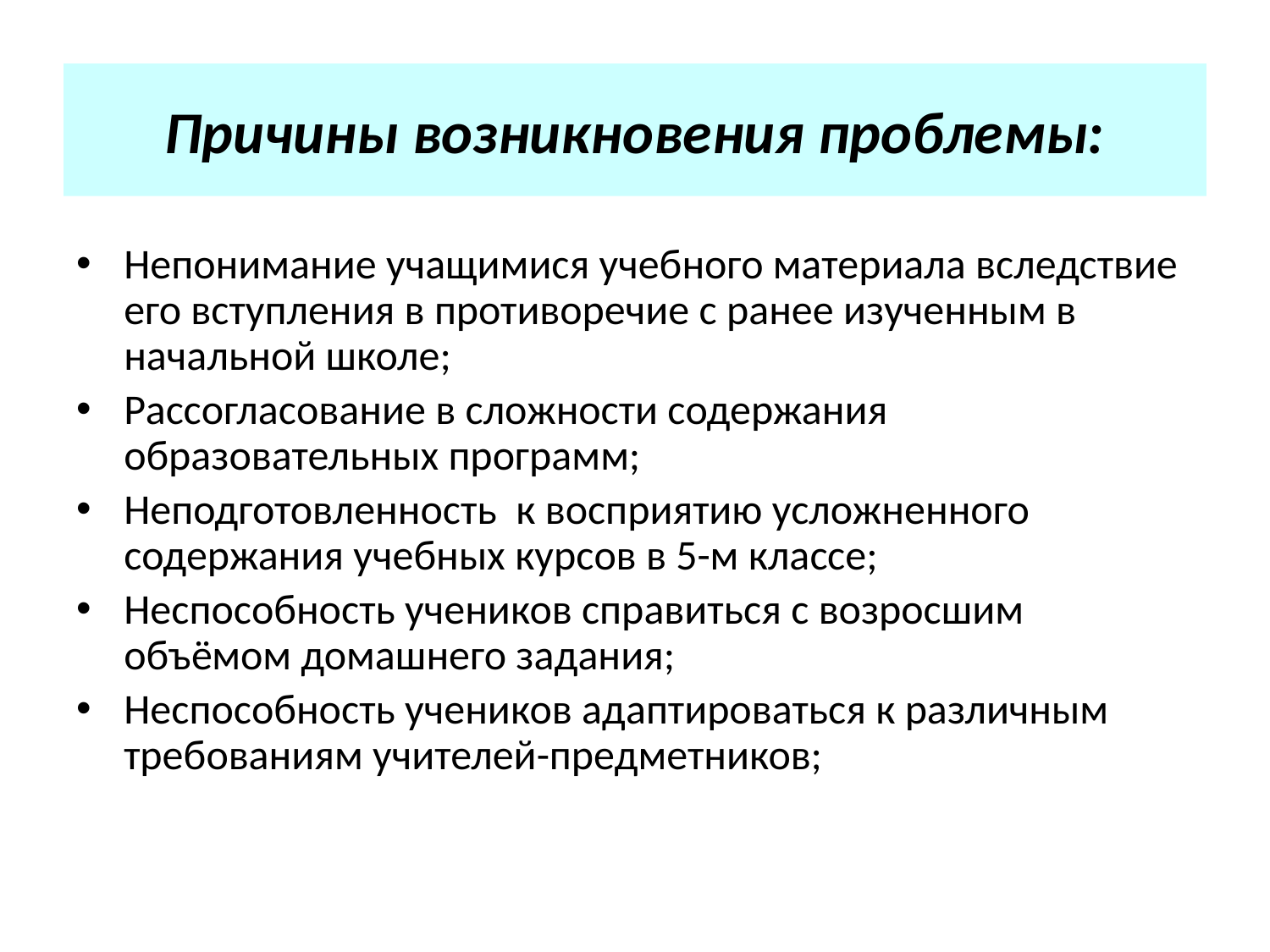

# Причины возникновения проблемы:
Непонимание учащимися учебного материала вследствие его вступления в противоречие с ранее изученным в начальной школе;
Рассогласование в сложности содержания образовательных программ;
Неподготовленность  к восприятию усложненного содержания учебных курсов в 5-м классе;
Неспособность учеников справиться с возросшим объёмом домашнего задания;
Неспособность учеников адаптироваться к различным требованиям учителей-предметников;